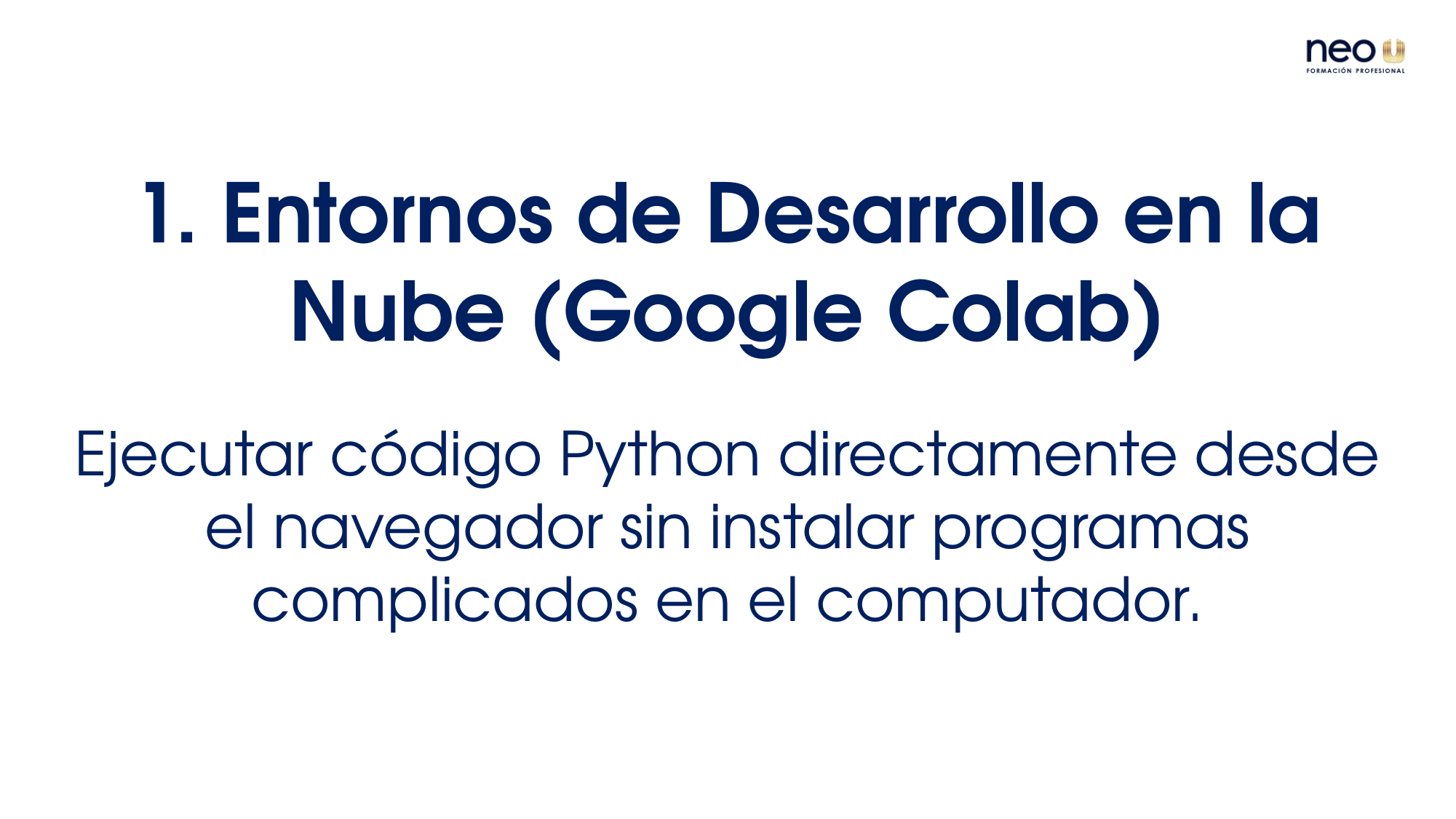

1. Entornos de Desarrollo en la Nube (Google Colab)
Ejecutar código Python directamente desde el navegador sin instalar programas complicados en el computador.